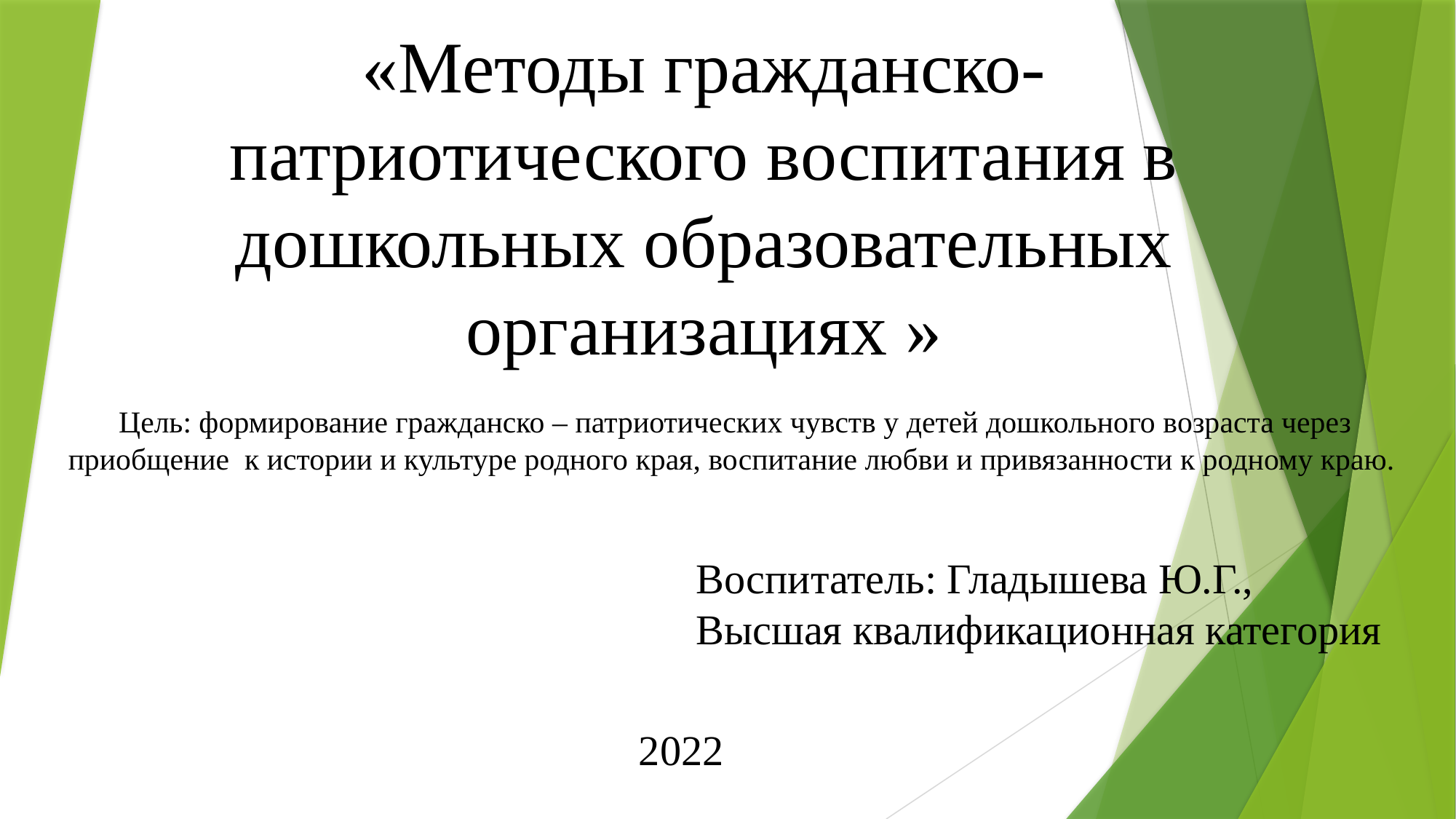

«Методы гражданско-патриотического воспитания в дошкольных образовательных организациях »
Цель: формирование гражданско – патриотических чувств у детей дошкольного возраста через приобщение  к истории и культуре родного края, воспитание любви и привязанности к родному краю.
Воспитатель: Гладышева Ю.Г.,
Высшая квалификационная категория
2022